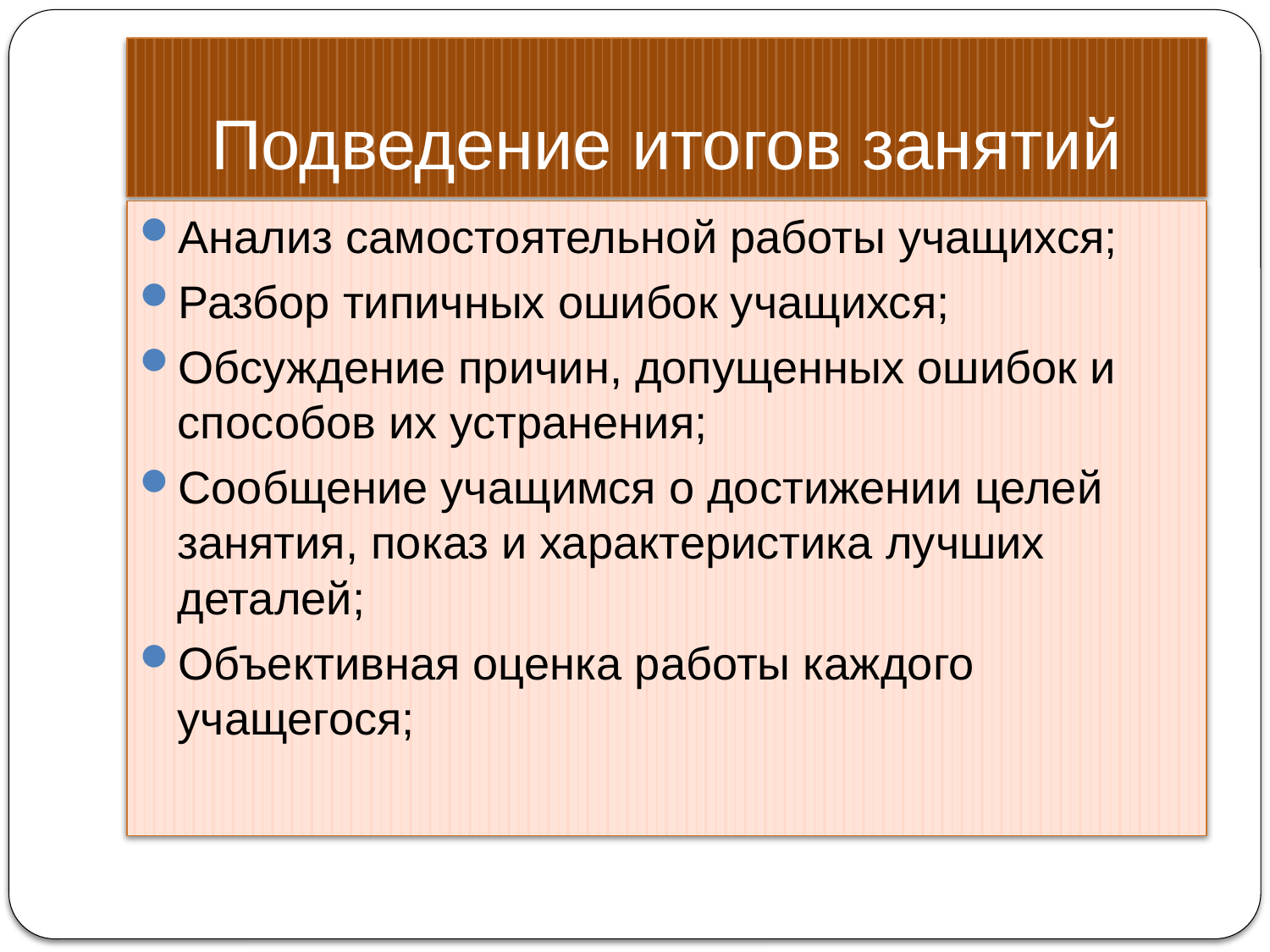

# Подведение итогов занятий
Анализ самостоятельной работы учащихся;
Разбор типичных ошибок учащихся;
Обсуждение причин, допущенных ошибок и способов их устранения;
Сообщение учащимся о достижении целей занятия, показ и характеристика лучших деталей;
Объективная оценка работы каждого учащегося;